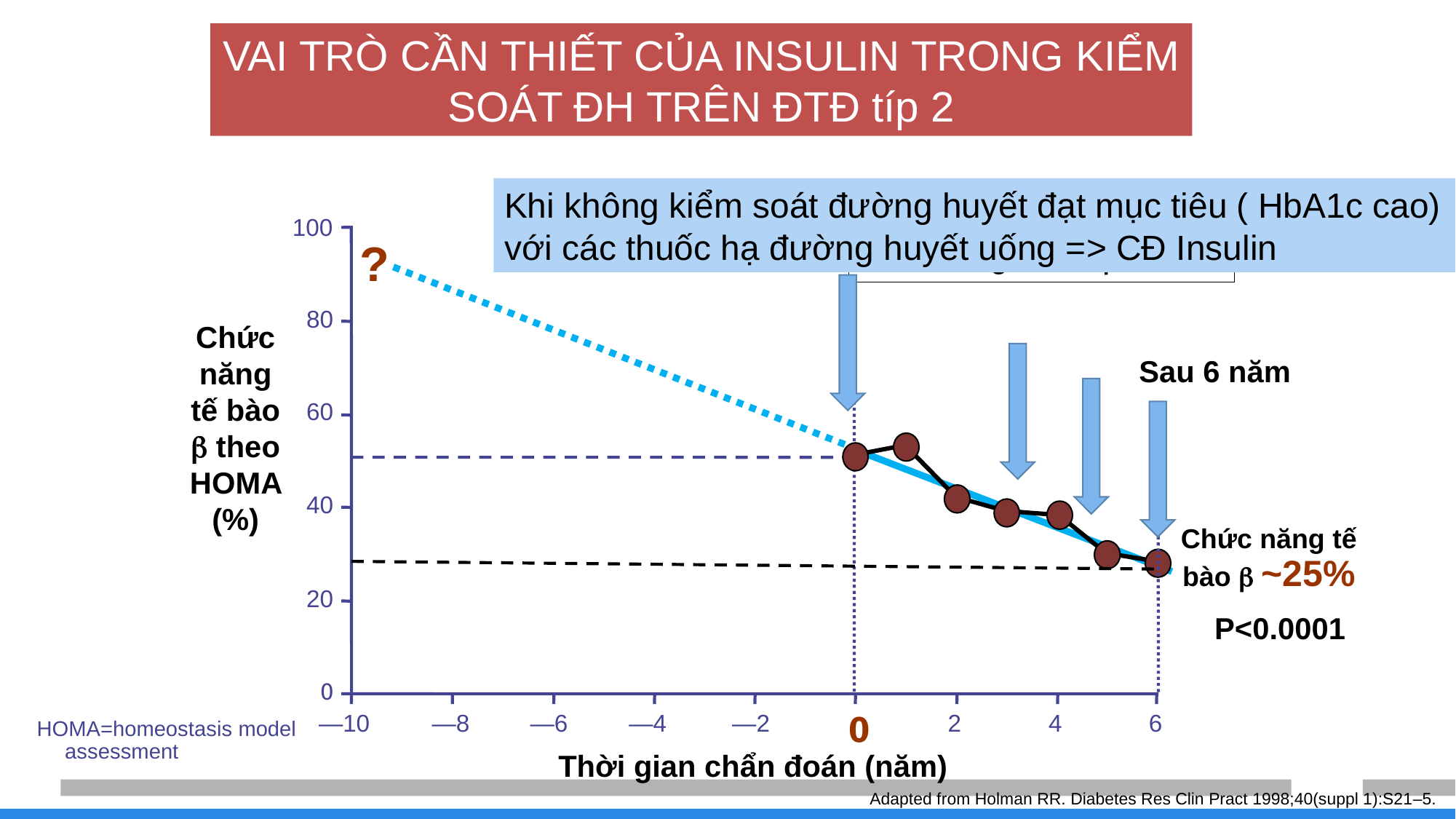

VAI TRÒ CẦN THIẾT CỦA INSULIN TRONG KIỂM SOÁT ĐH TRÊN ĐTĐ típ 2
# NC UKPDS: ĐTĐ típ 2 có chức năng tế bào β suy giảm ngay tại lúc chẩn đoán và giảm dần theo thời gian
Khi không kiểm soát đường huyết đạt mục tiêu ( HbA1c cao) với các thuốc hạ đường huyết uống => CĐ Insulin

Thời điểm chẩn đoán ĐTĐ
100

Chức năng tế bào β ~50%
?

80
Chức năng tế bào β theo HOMA (%)

Sau 6 năm
60

40

Chức năng tế bào β ~25%

20

0

―10
―8
―6
―4
―2
0
2
4
6
Thời gian chẩn đoán (năm)

P<0.0001
HOMA=homeostasis model assessment
Adapted from Holman RR. Diabetes Res Clin Pract 1998;40(suppl 1):S21–5.